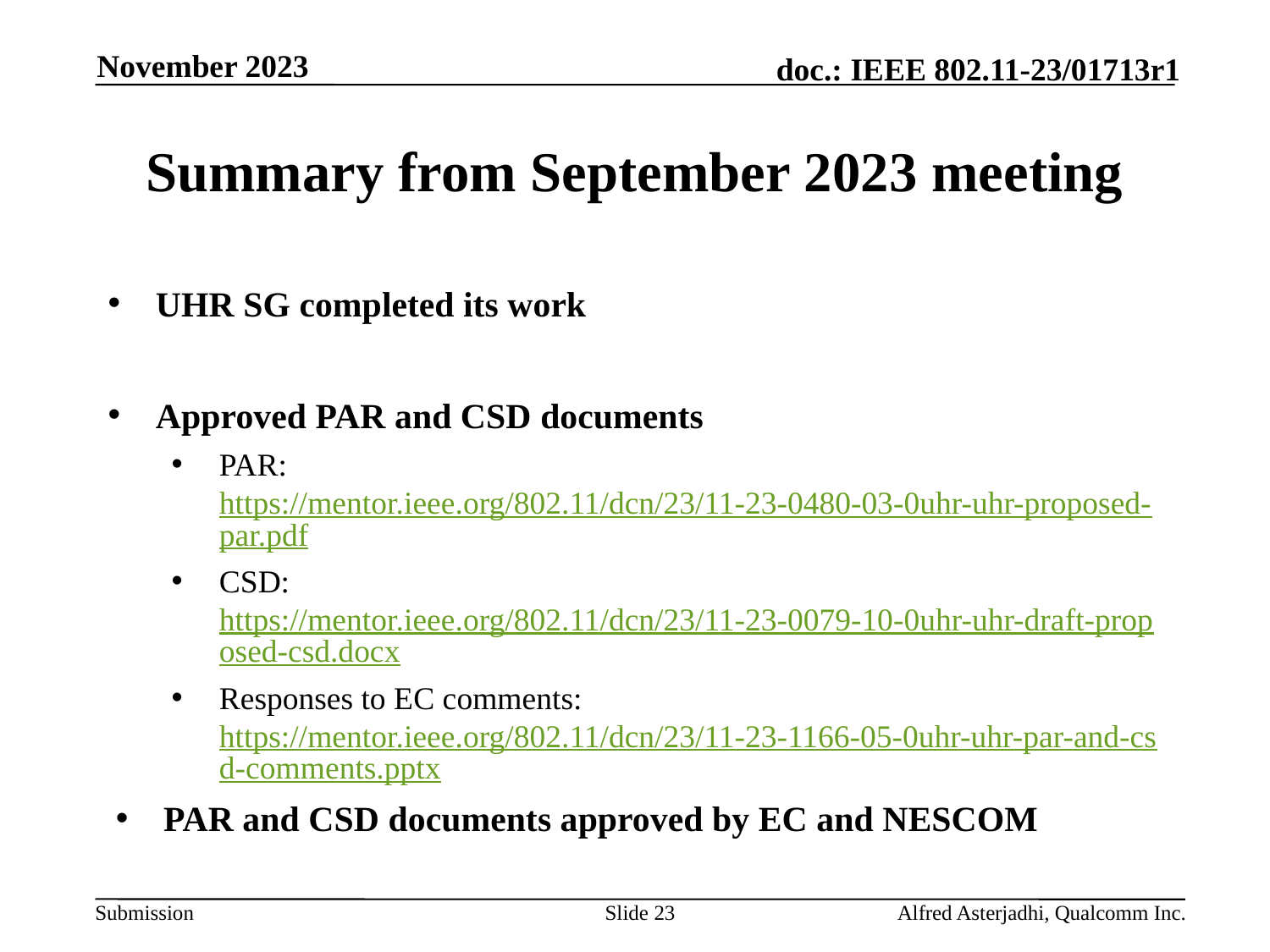

November 2023
# Summary from September 2023 meeting
UHR SG completed its work

Approved PAR and CSD documents
PAR: https://mentor.ieee.org/802.11/dcn/23/11-23-0480-03-0uhr-uhr-proposed-par.pdf
CSD: https://mentor.ieee.org/802.11/dcn/23/11-23-0079-10-0uhr-uhr-draft-proposed-csd.docx
Responses to EC comments: https://mentor.ieee.org/802.11/dcn/23/11-23-1166-05-0uhr-uhr-par-and-csd-comments.pptx
PAR and CSD documents approved by EC and NESCOM

Slide 23
Alfred Asterjadhi, Qualcomm Inc.